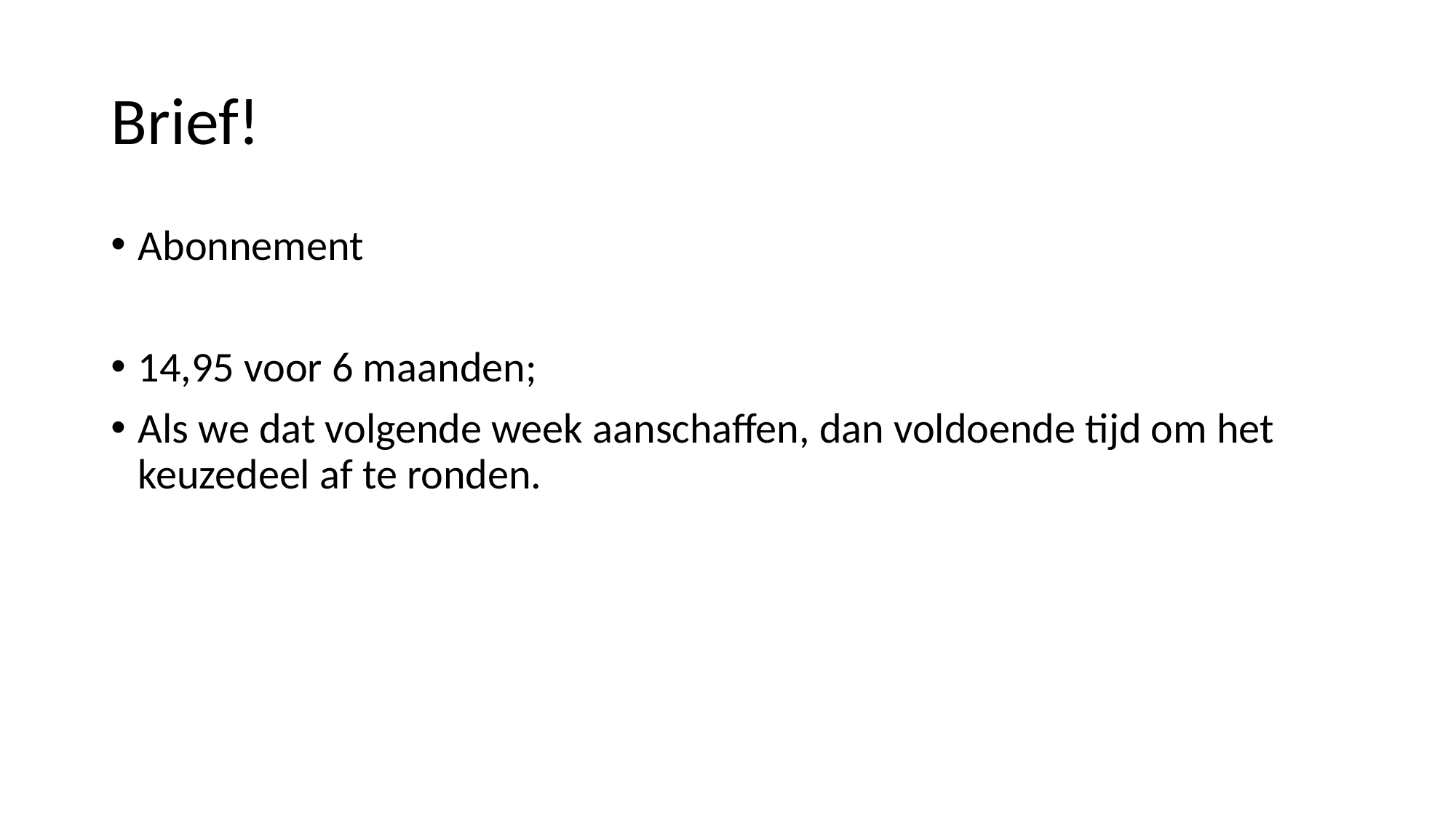

# Brief!
Abonnement

14,95 voor 6 maanden;
Als we dat volgende week aanschaffen, dan voldoende tijd om het keuzedeel af te ronden.